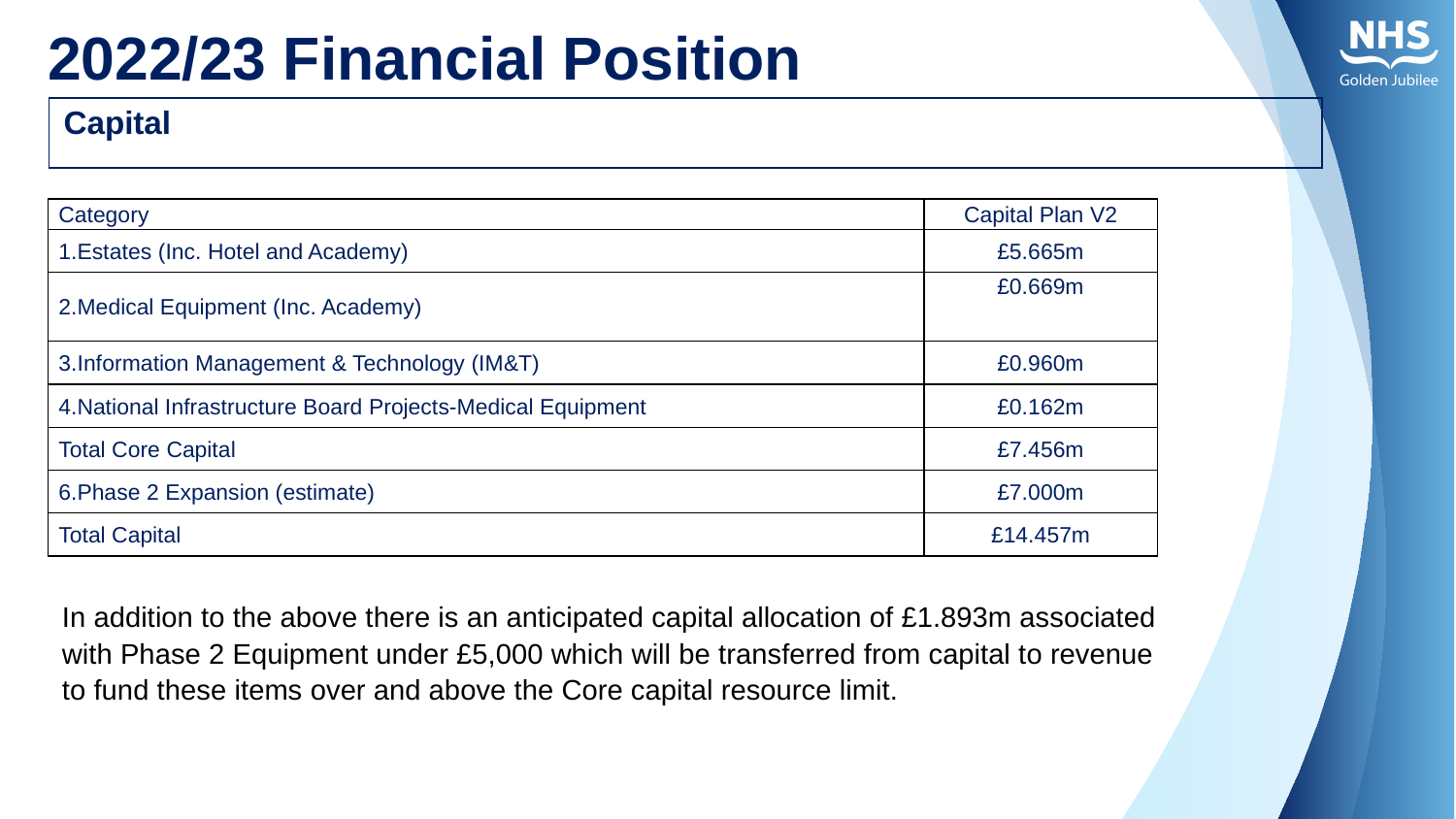

# 2022/23 Financial Position
| Capital |
| --- |
| Category | Capital Plan V2 |
| --- | --- |
| 1.Estates (Inc. Hotel and Academy) | £5.665m |
| 2.Medical Equipment (Inc. Academy) | £0.669m |
| 3.Information Management & Technology (IM&T) | £0.960m |
| 4.National Infrastructure Board Projects-Medical Equipment | £0.162m |
| Total Core Capital | £7.456m |
| 6.Phase 2 Expansion (estimate) | £7.000m |
| Total Capital | £14.457m |
In addition to the above there is an anticipated capital allocation of £1.893m associated with Phase 2 Equipment under £5,000 which will be transferred from capital to revenue
to fund these items over and above the Core capital resource limit.